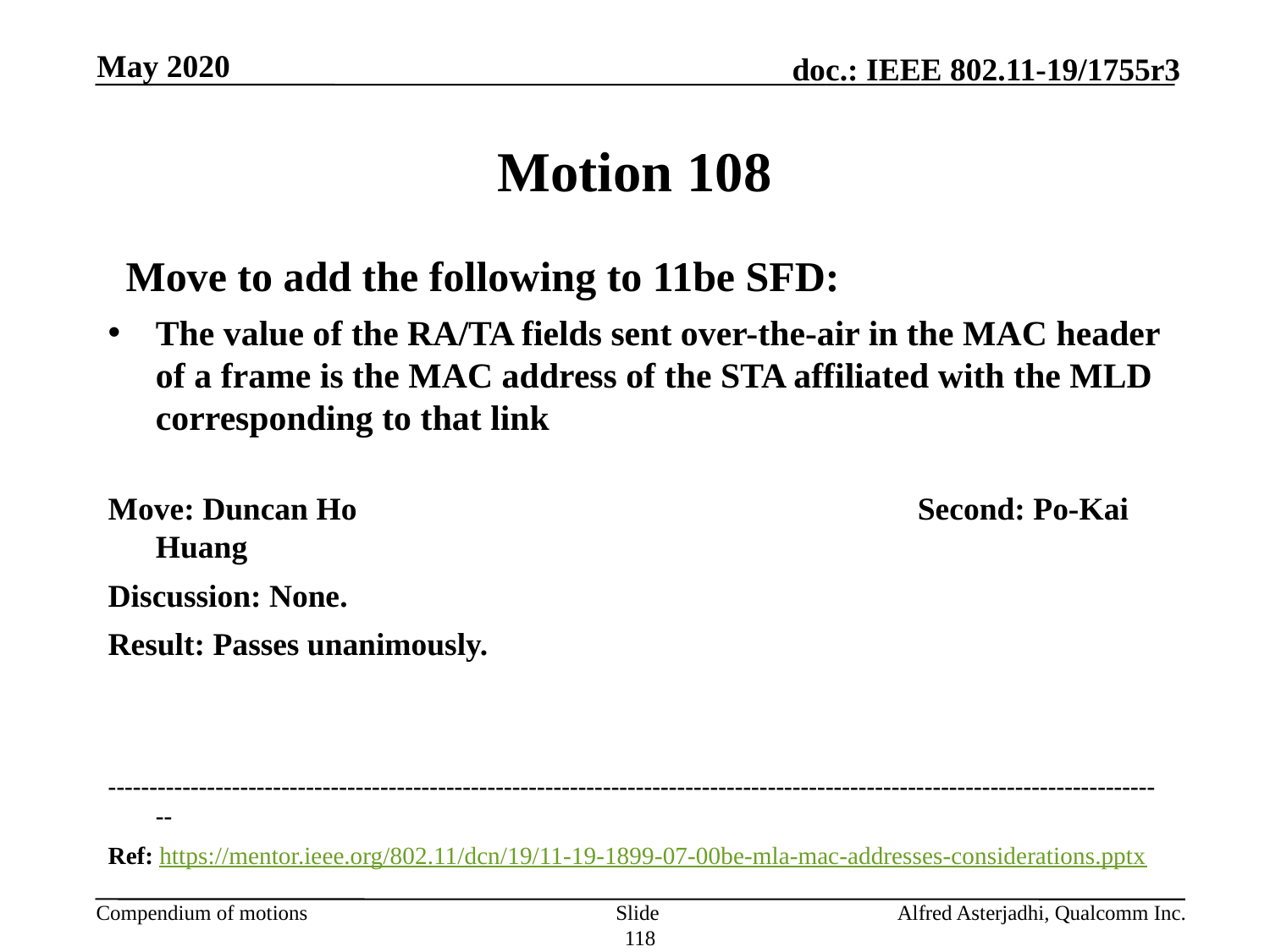

May 2020
# Motion 108
  Move to add the following to 11be SFD:
The value of the RA/TA fields sent over-the-air in the MAC header of a frame is the MAC address of the STA affiliated with the MLD corresponding to that link

Move: Duncan Ho					Second: Po-Kai Huang
Discussion: None.
Result: Passes unanimously.

---------------------------------------------------------------------------------------------------------------------------------
Ref: https://mentor.ieee.org/802.11/dcn/19/11-19-1899-07-00be-mla-mac-addresses-considerations.pptx

Slide 118
Alfred Asterjadhi, Qualcomm Inc.